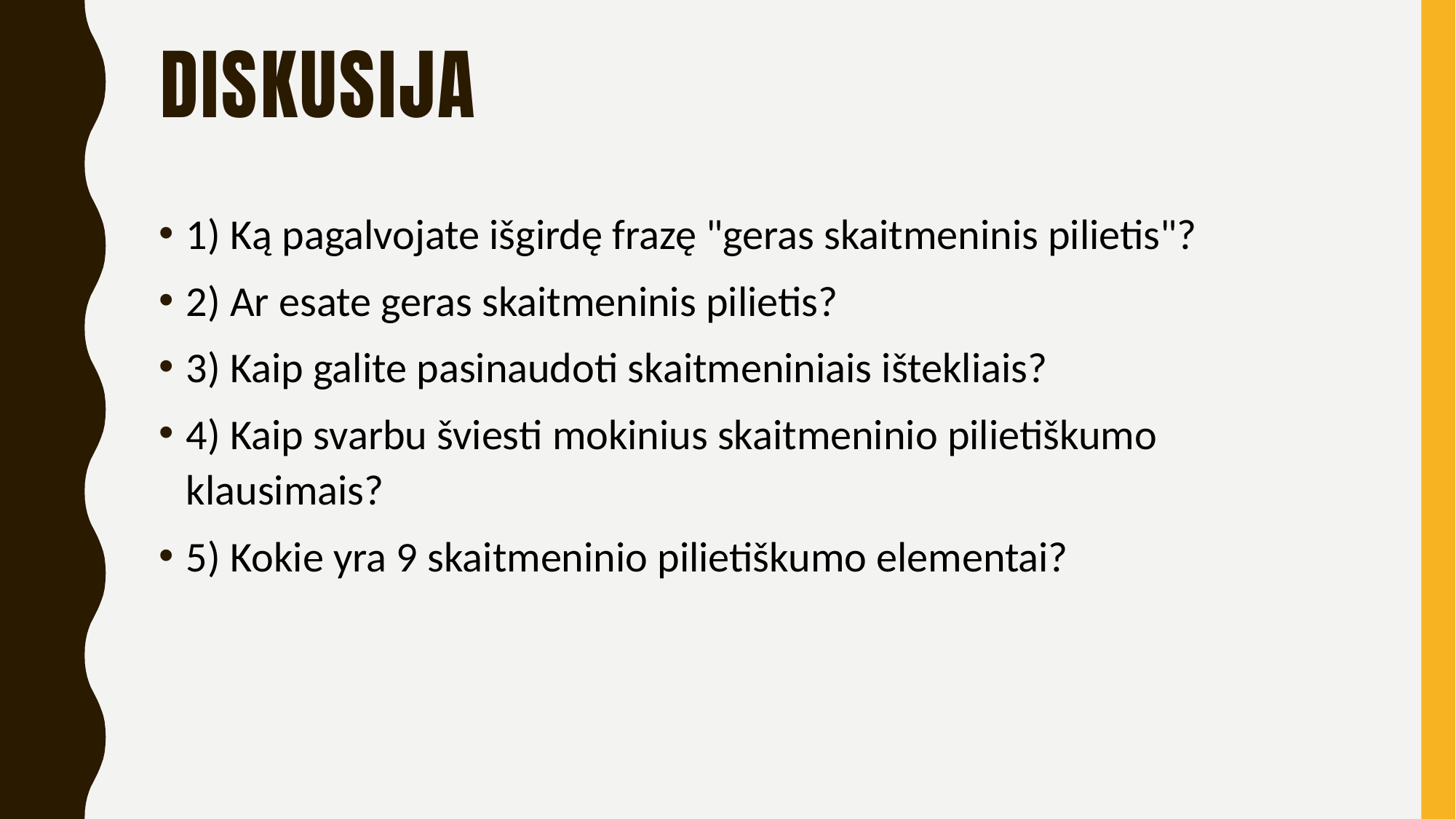

# dIsKUSIJA
1) Ką pagalvojate išgirdę frazę "geras skaitmeninis pilietis"?
2) Ar esate geras skaitmeninis pilietis?
3) Kaip galite pasinaudoti skaitmeniniais ištekliais?
4) Kaip svarbu šviesti mokinius skaitmeninio pilietiškumo klausimais?
5) Kokie yra 9 skaitmeninio pilietiškumo elementai?